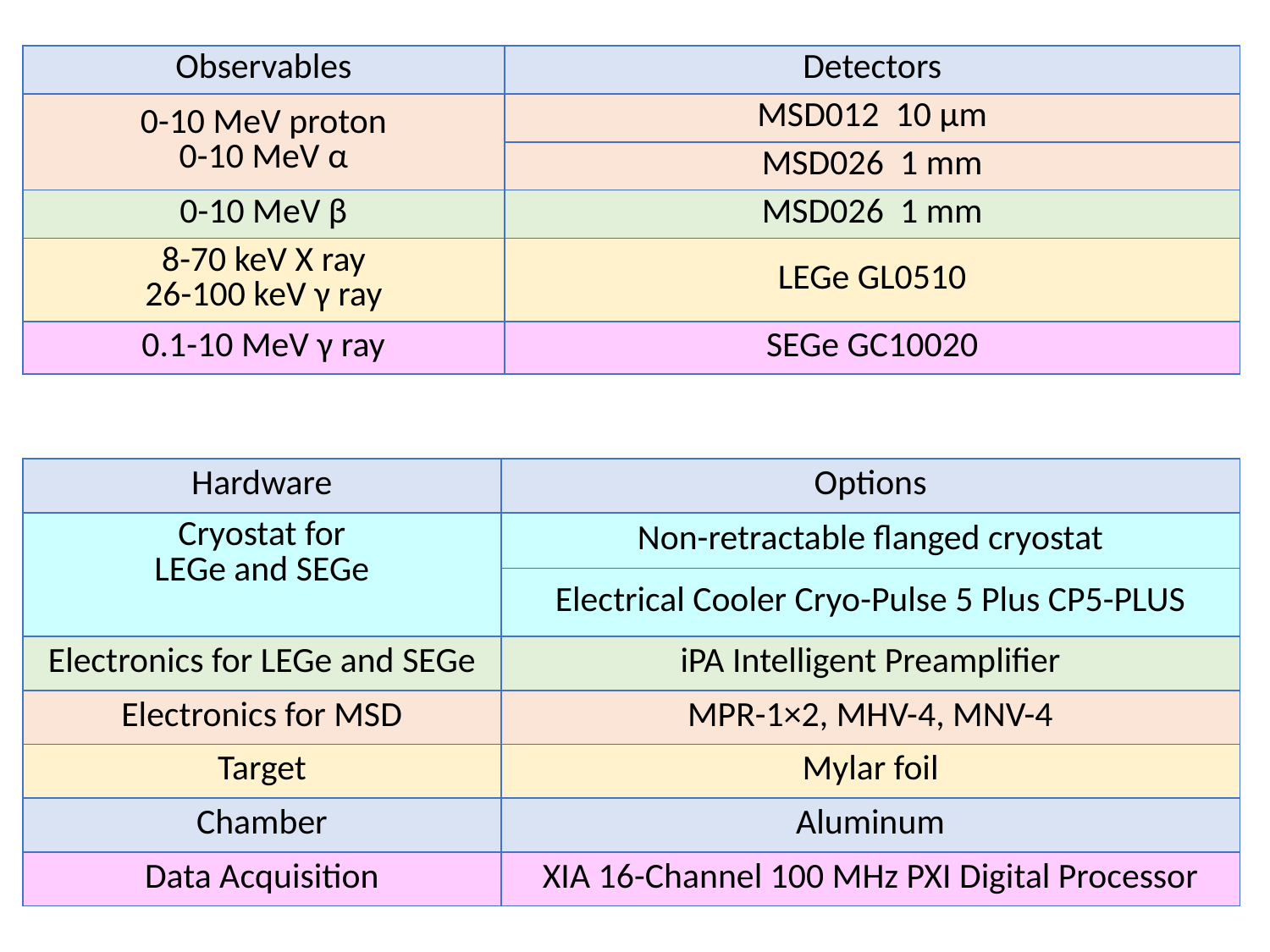

| Observables | Detectors |
| --- | --- |
| 0-10 MeV proton 0-10 MeV α | MSD012 10 μm |
|  | MSD026 1 mm |
| 0-10 MeV β | MSD026 1 mm |
| 8-70 keV X ray 26-100 keV γ ray | LEGe GL0510 |
| 0.1-10 MeV γ ray | SEGe GC10020 |
| Hardware | Options |
| --- | --- |
| Cryostat for LEGe and SEGe | Non-retractable flanged cryostat |
|  | Electrical Cooler Cryo-Pulse 5 Plus CP5-PLUS |
| Electronics for LEGe and SEGe | iPA Intelligent Preamplifier |
| Electronics for MSD | MPR-1×2, MHV-4, MNV-4 |
| Target | Mylar foil |
| Chamber | Aluminum |
| Data Acquisition | XIA 16-Channel 100 MHz PXI Digital Processor |